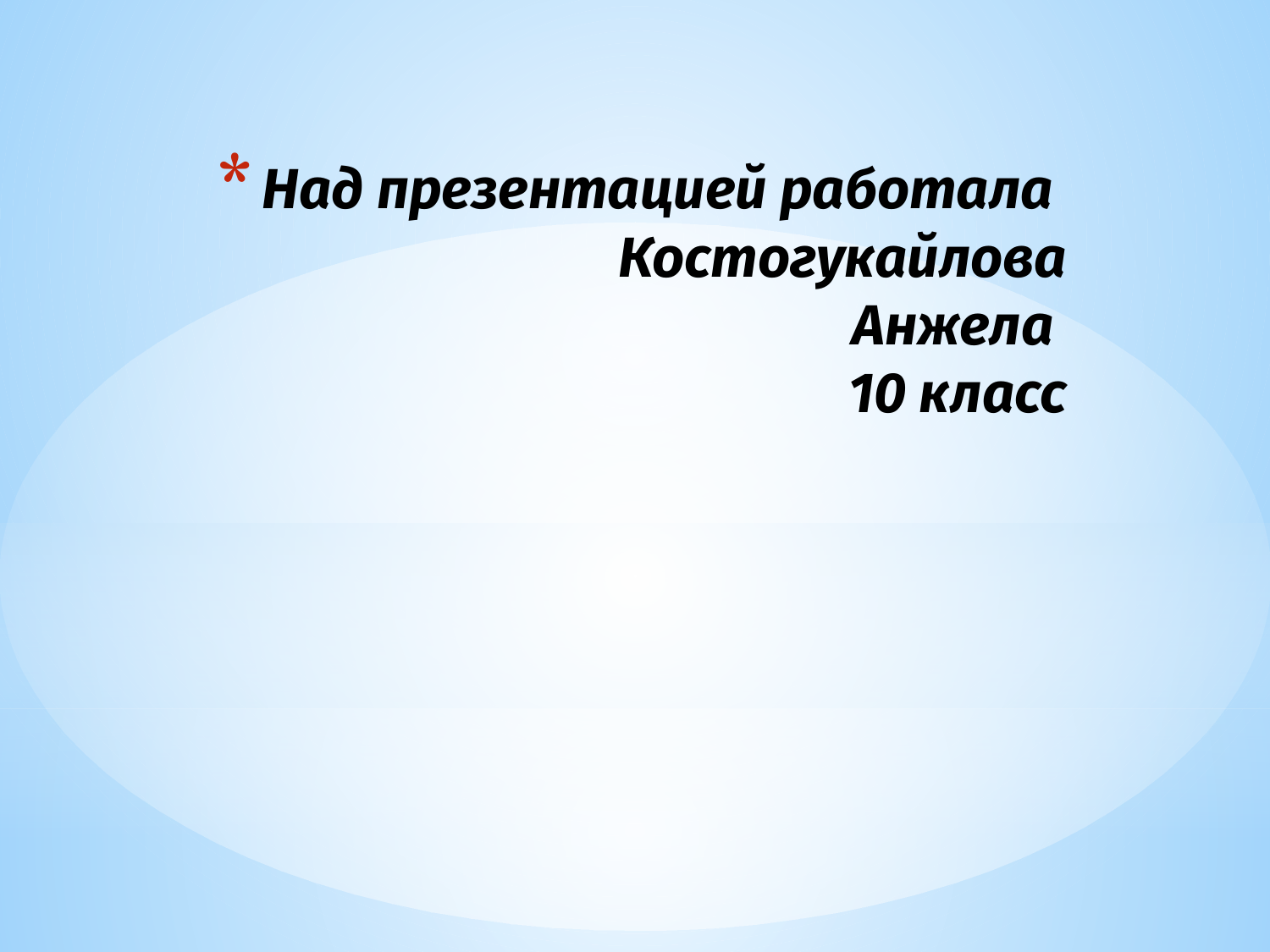

# Над презентацией работала Костогукайлова Анжела 10 класс